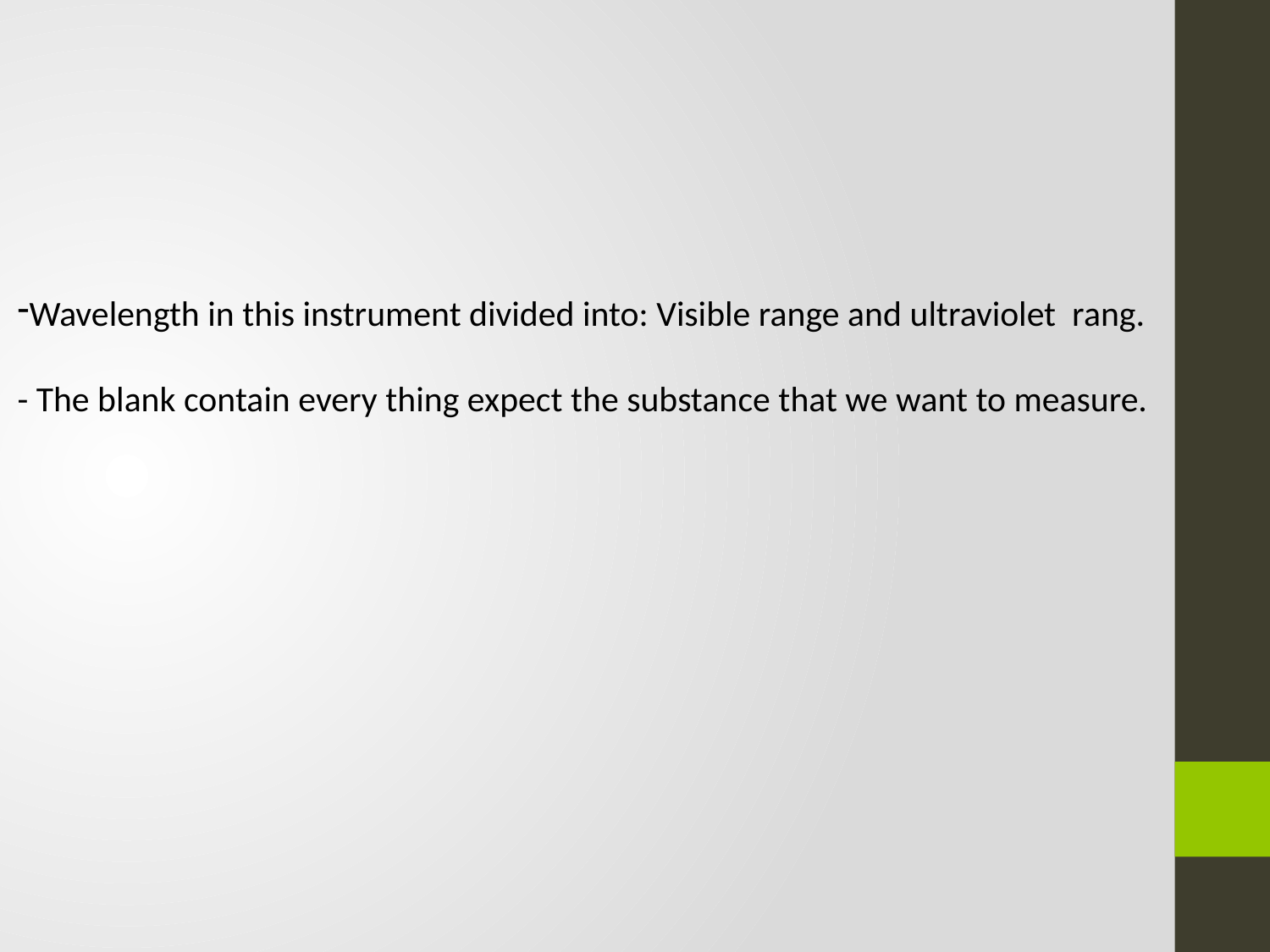

Wavelength in this instrument divided into: Visible range and ultraviolet  rang.

- The blank contain every thing expect the substance that we want to measure.